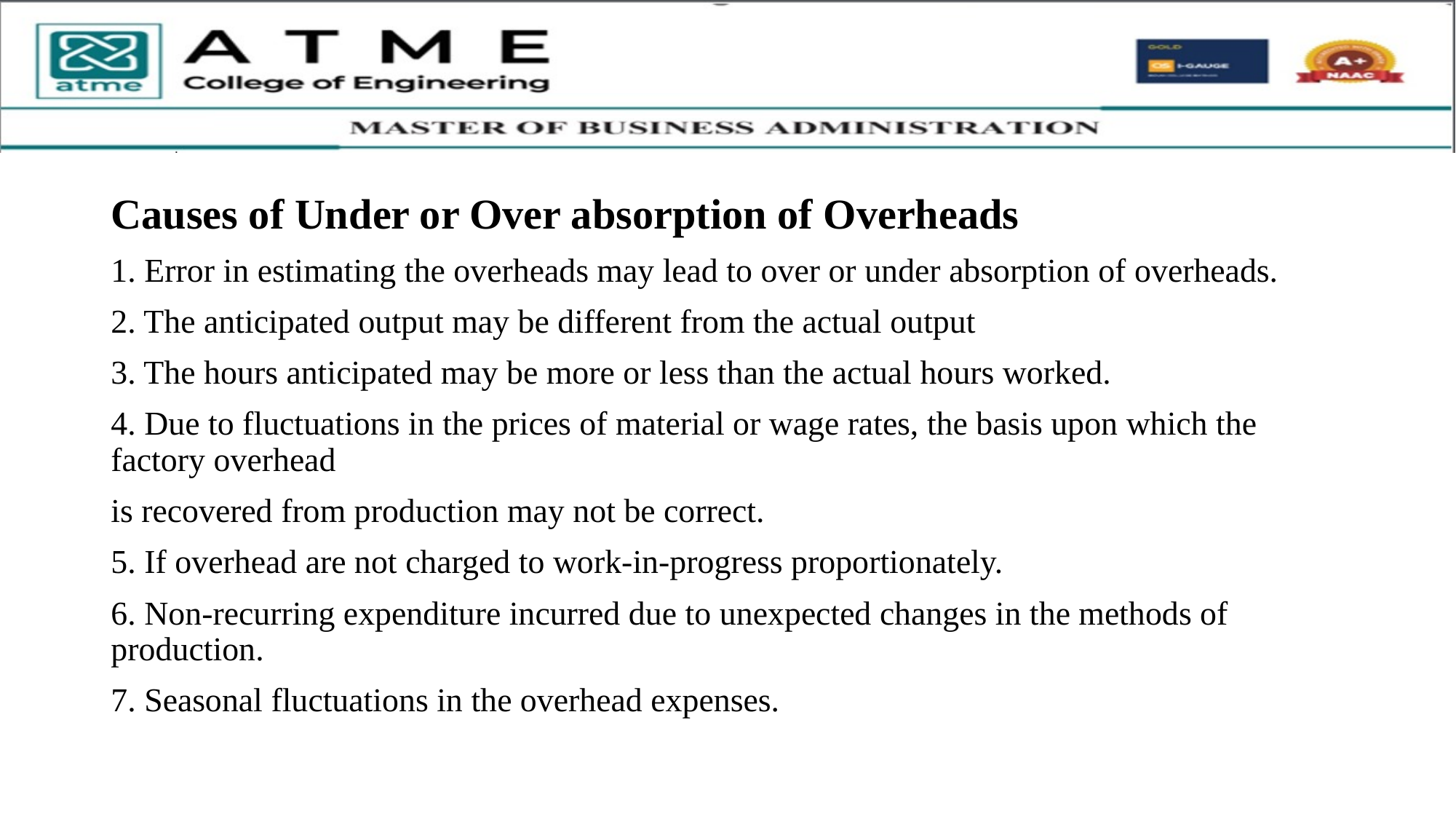

Causes of Under or Over absorption of Overheads
1. Error in estimating the overheads may lead to over or under absorption of overheads.
2. The anticipated output may be different from the actual output
3. The hours anticipated may be more or less than the actual hours worked.
4. Due to fluctuations in the prices of material or wage rates, the basis upon which the factory overhead
is recovered from production may not be correct.
5. If overhead are not charged to work-in-progress proportionately.
6. Non-recurring expenditure incurred due to unexpected changes in the methods of production.
7. Seasonal fluctuations in the overhead expenses.